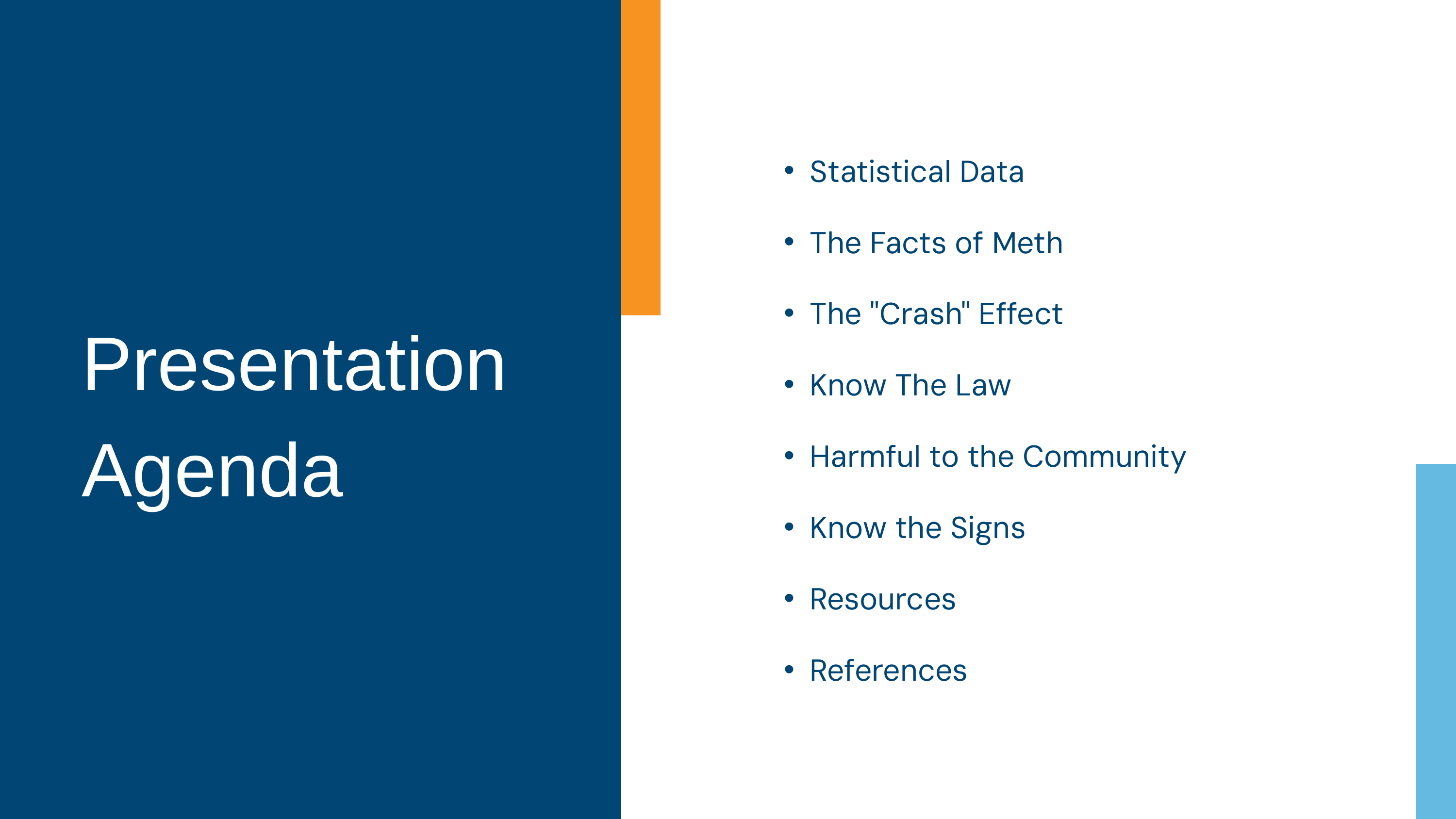

Statistical Data
The Facts of Meth
The "Crash" Effect
Presentation Agenda
Know The Law
Harmful to the Community

Know the Signs
Resources
References